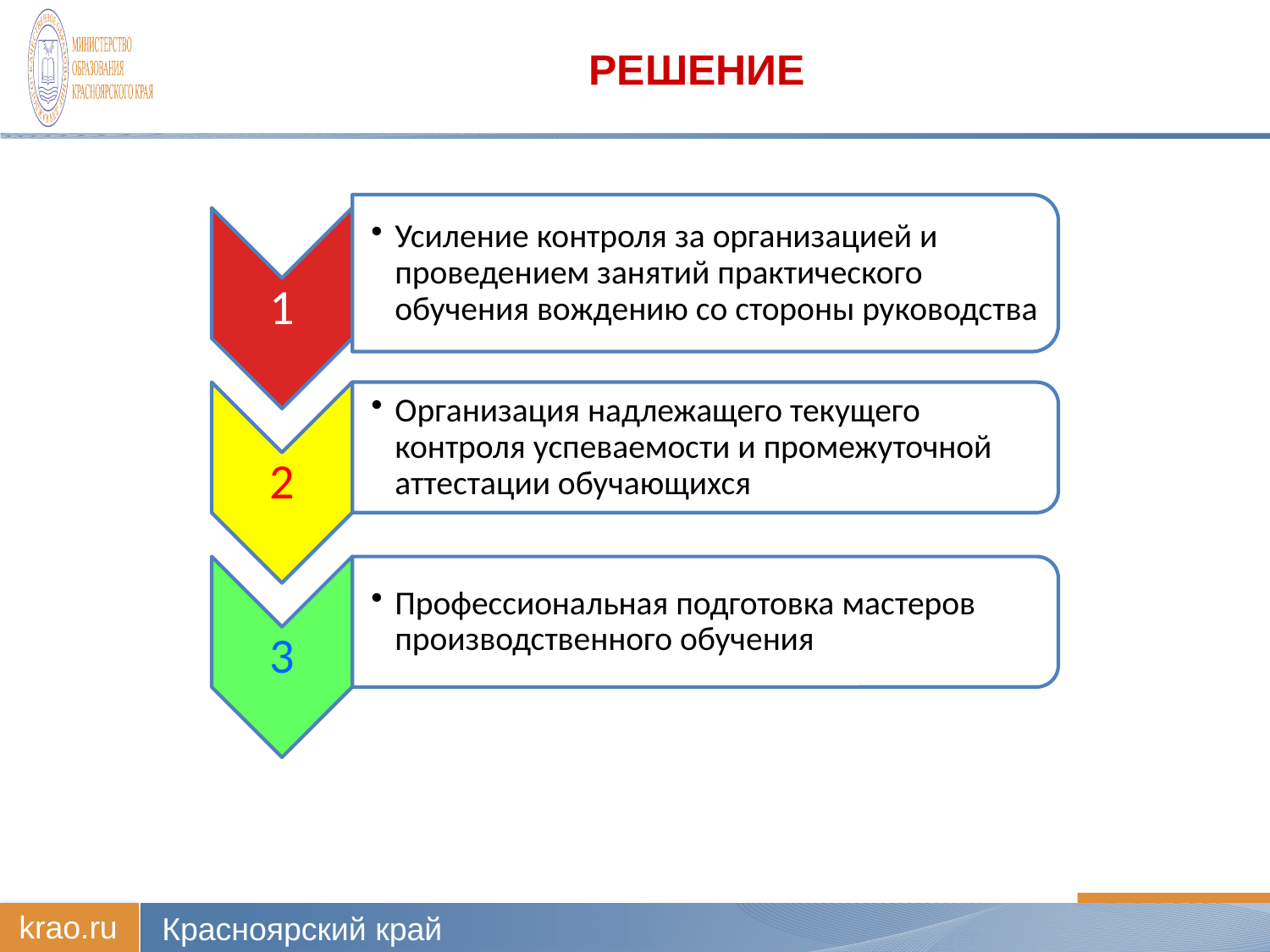

# решение
1
Усиление контроля за организацией и проведением занятий практического обучения вождению со стороны руководства
2
Организация надлежащего текущего контроля успеваемости и промежуточной аттестации обучающихся
3
Профессиональная подготовка мастеров производственного обучения